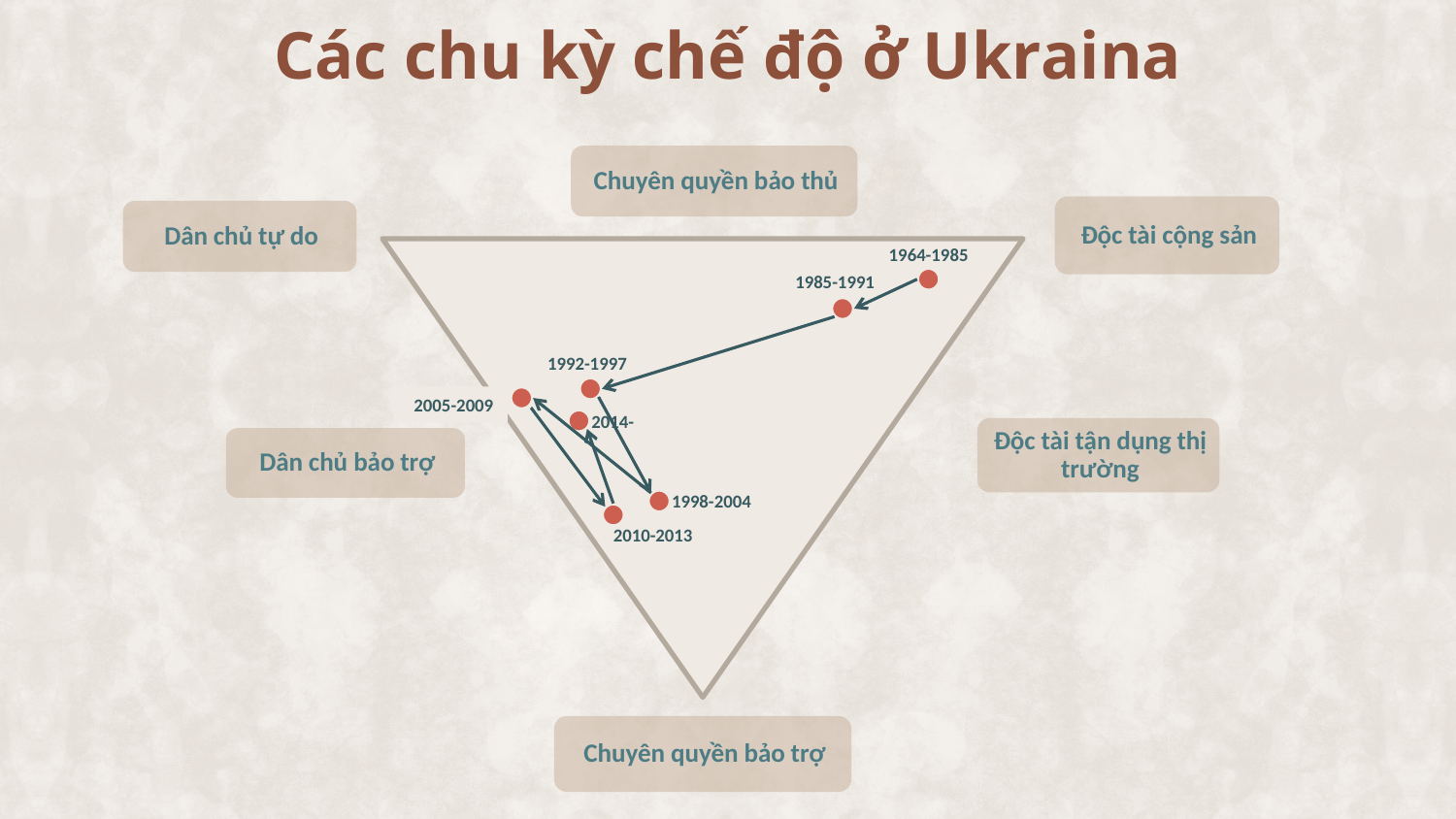

# Các chu kỳ chế độ ở Ukraina
Độc tài cộng sản
Dân chủ tự do
Chuyên quyền bảo trợ
Chuyên quyền bảo thủ
Độc tài tận dụng thị trường
Dân chủ bảo trợ
1964-1985
1985-1991

1992-1997

2005-2009

2014-

1998-2004

2010-2013